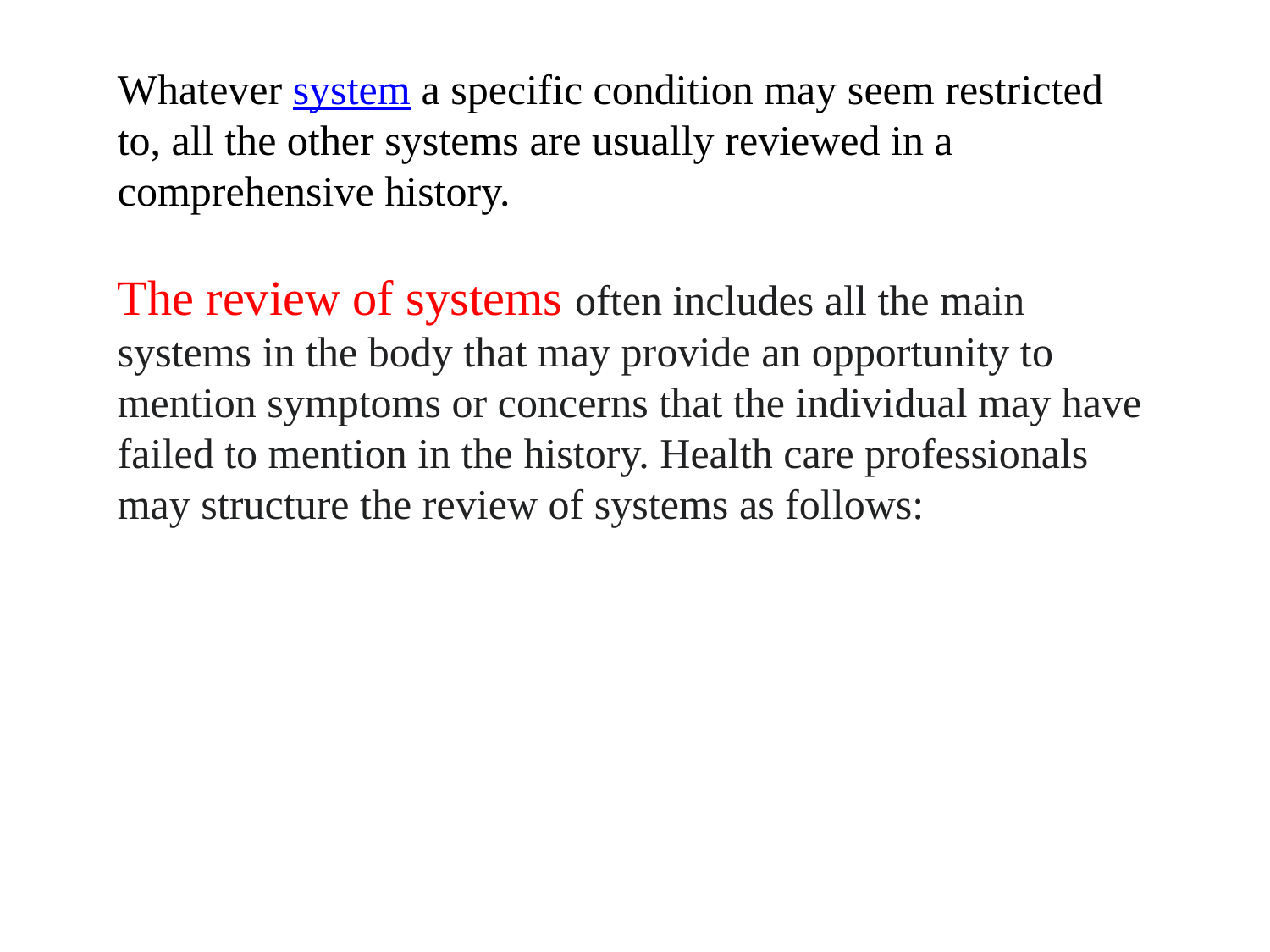

Whatever system a specific condition may seem restricted to, all the other systems are usually reviewed in a comprehensive history.

The review of systems often includes all the main systems in the body that may provide an opportunity to mention symptoms or concerns that the individual may have failed to mention in the history. Health care professionals may structure the review of systems as follows: